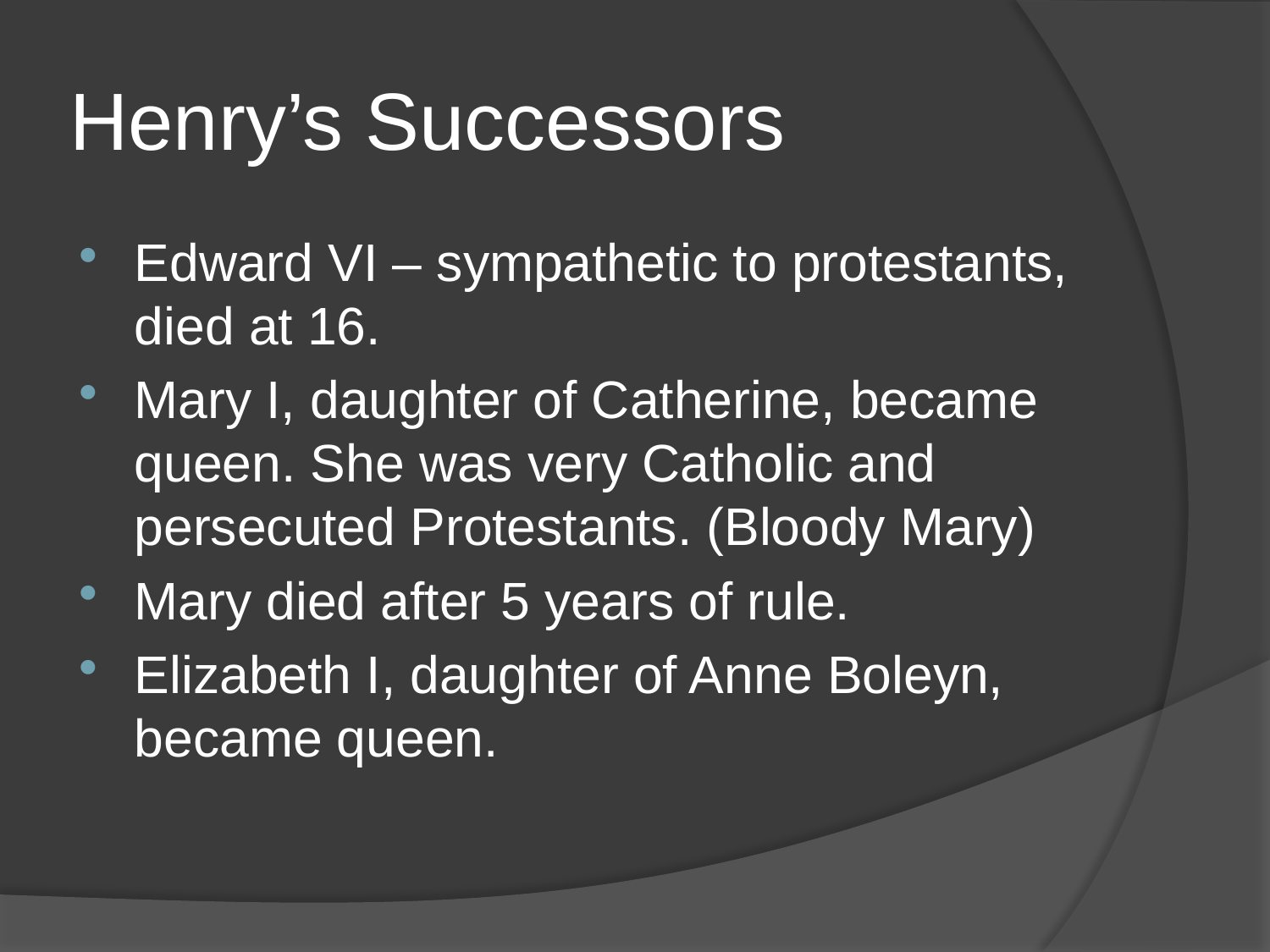

# Henry’s Successors
Edward VI – sympathetic to protestants, died at 16.
Mary I, daughter of Catherine, became queen. She was very Catholic and persecuted Protestants. (Bloody Mary)
Mary died after 5 years of rule.
Elizabeth I, daughter of Anne Boleyn, became queen.